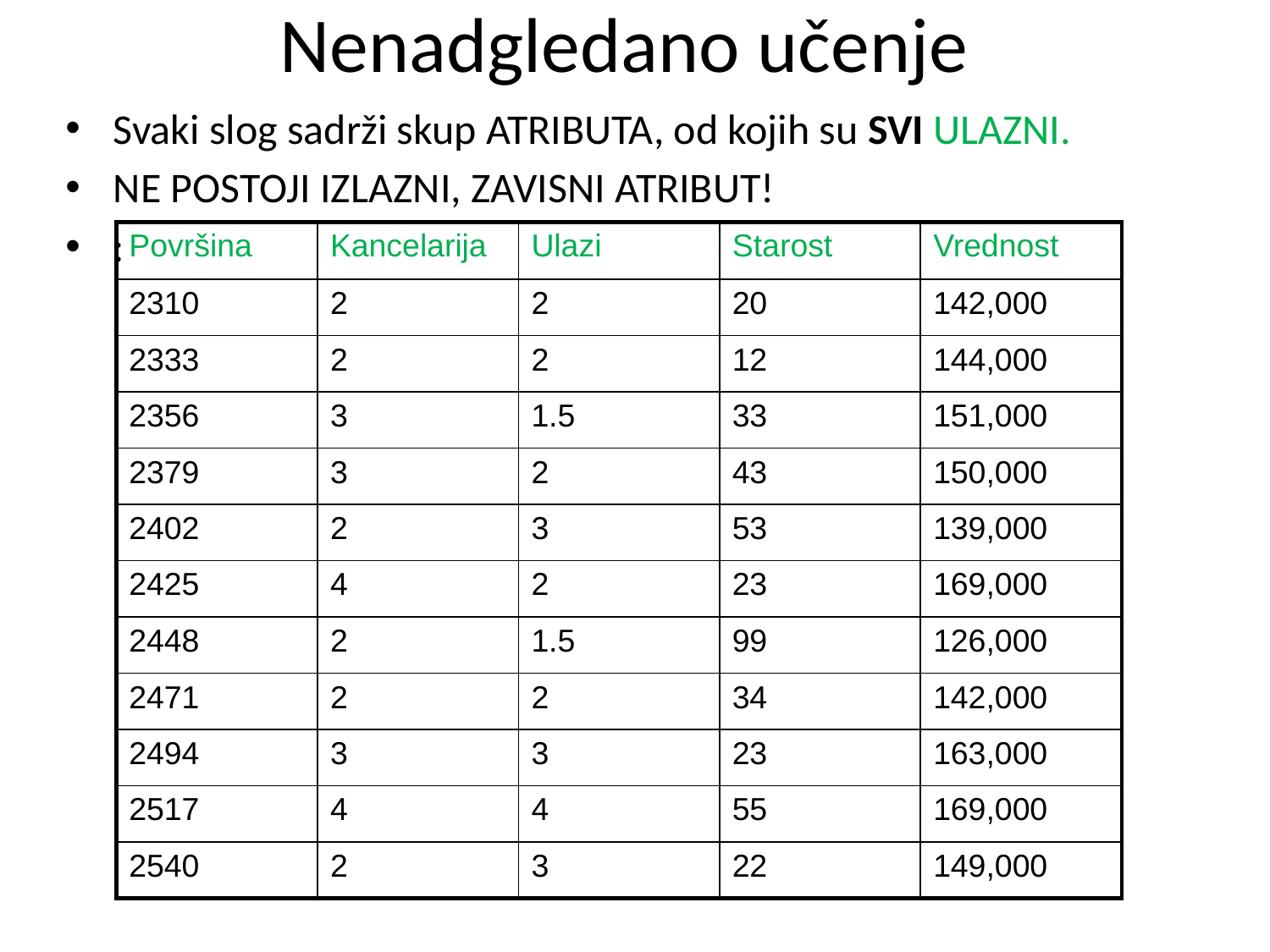

Nenadgledano učenje
Svaki slog sadrži skup ATRIBUTA, od kojih su SVI ULAZNI.
NE POSTOJI IZLAZNI, ZAVISNI ATRIBUT!
:
| Površina | Kancelarija | Ulazi | Starost | Vrednost |
| --- | --- | --- | --- | --- |
| 2310 | 2 | 2 | 20 | 142,000 |
| 2333 | 2 | 2 | 12 | 144,000 |
| 2356 | 3 | 1.5 | 33 | 151,000 |
| 2379 | 3 | 2 | 43 | 150,000 |
| 2402 | 2 | 3 | 53 | 139,000 |
| 2425 | 4 | 2 | 23 | 169,000 |
| 2448 | 2 | 1.5 | 99 | 126,000 |
| 2471 | 2 | 2 | 34 | 142,000 |
| 2494 | 3 | 3 | 23 | 163,000 |
| 2517 | 4 | 4 | 55 | 169,000 |
| 2540 | 2 | 3 | 22 | 149,000 |